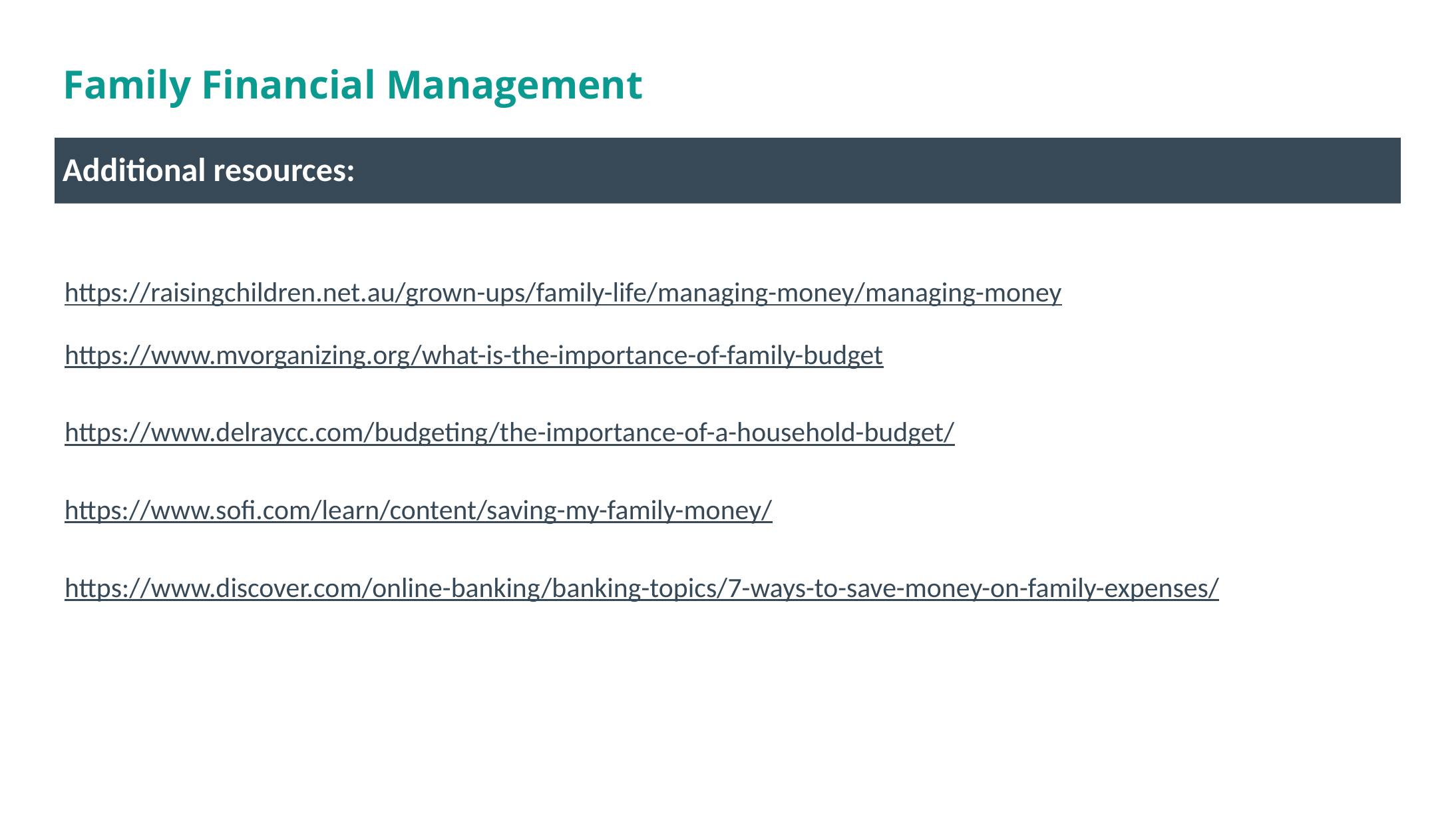

# Family Financial Management
Additional resources:
https://raisingchildren.net.au/grown-ups/family-life/managing-money/managing-money
https://www.mvorganizing.org/what-is-the-importance-of-family-budget
https://www.delraycc.com/budgeting/the-importance-of-a-household-budget/
https://www.sofi.com/learn/content/saving-my-family-money/
https://www.discover.com/online-banking/banking-topics/7-ways-to-save-money-on-family-expenses/